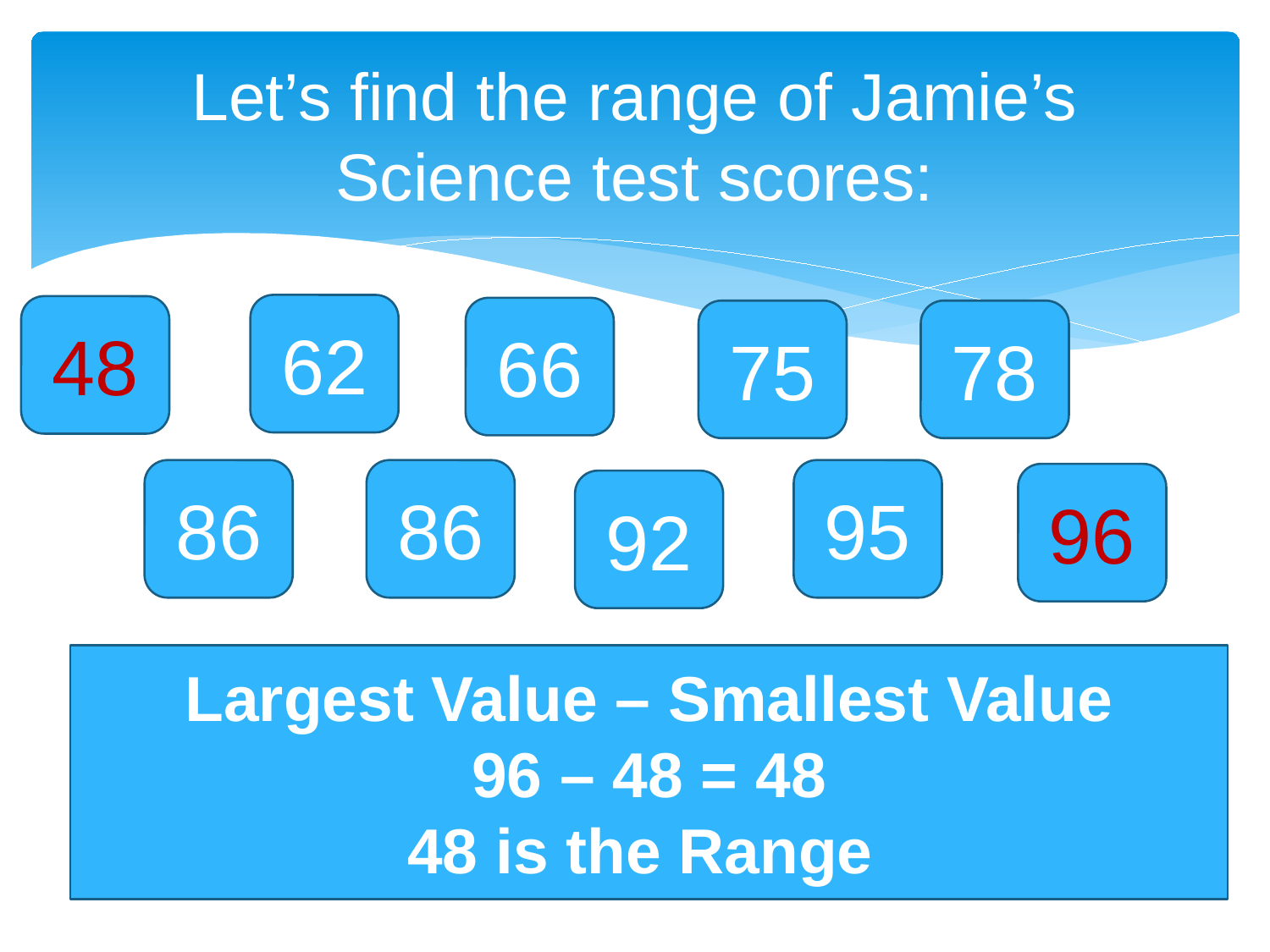

# Let’s find the range of Jamie’s Science test scores:
62
48
66
75
78
86
86
95
96
92
Largest Value – Smallest Value
96 – 48 = 48
48 is the Range